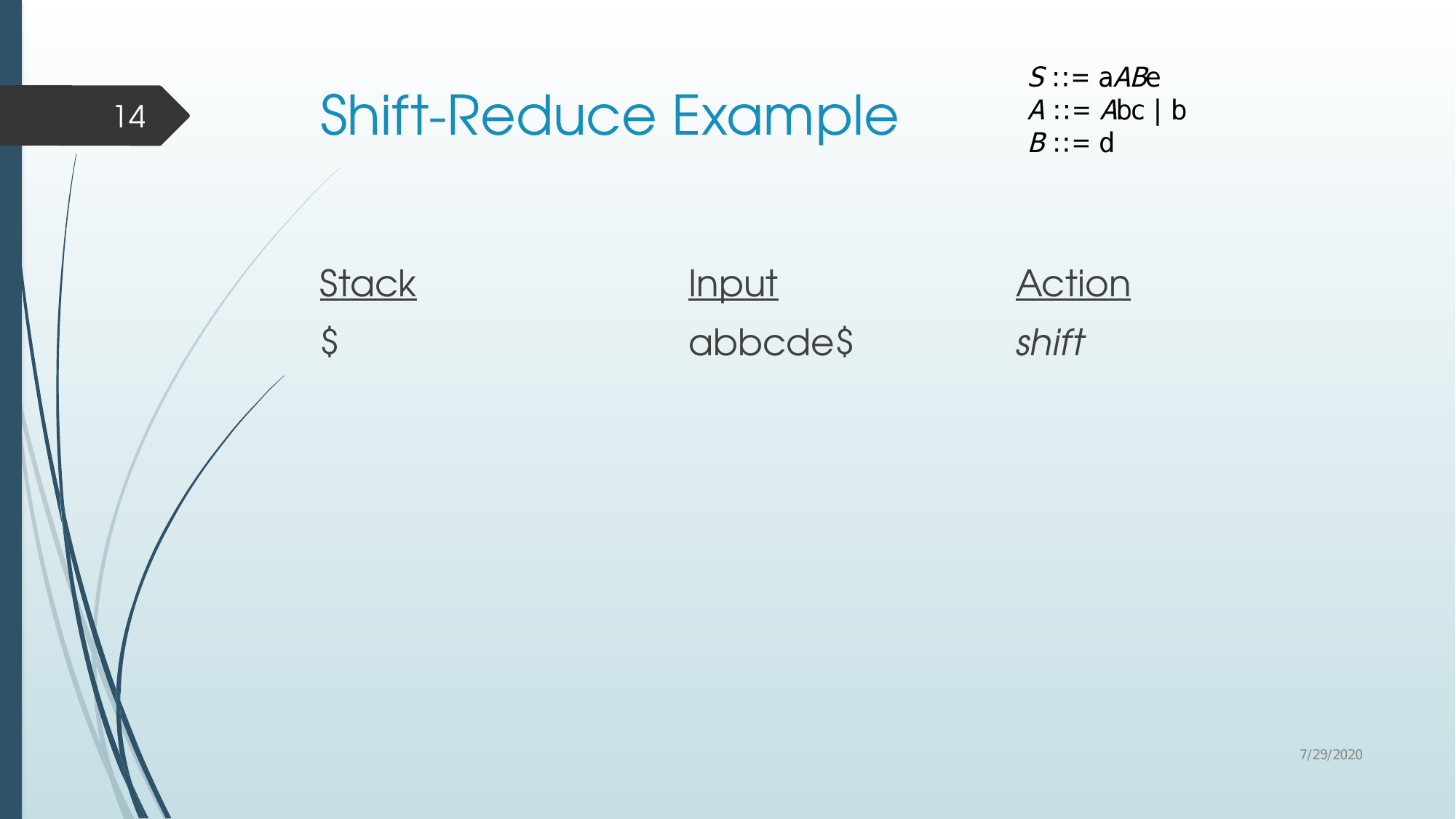

S ::= aABe
A ::= Abc | b
B ::= d
# Shift-Reduce Example
14
Stack			Input			Action
$				abbcde$		shift
7/29/2020